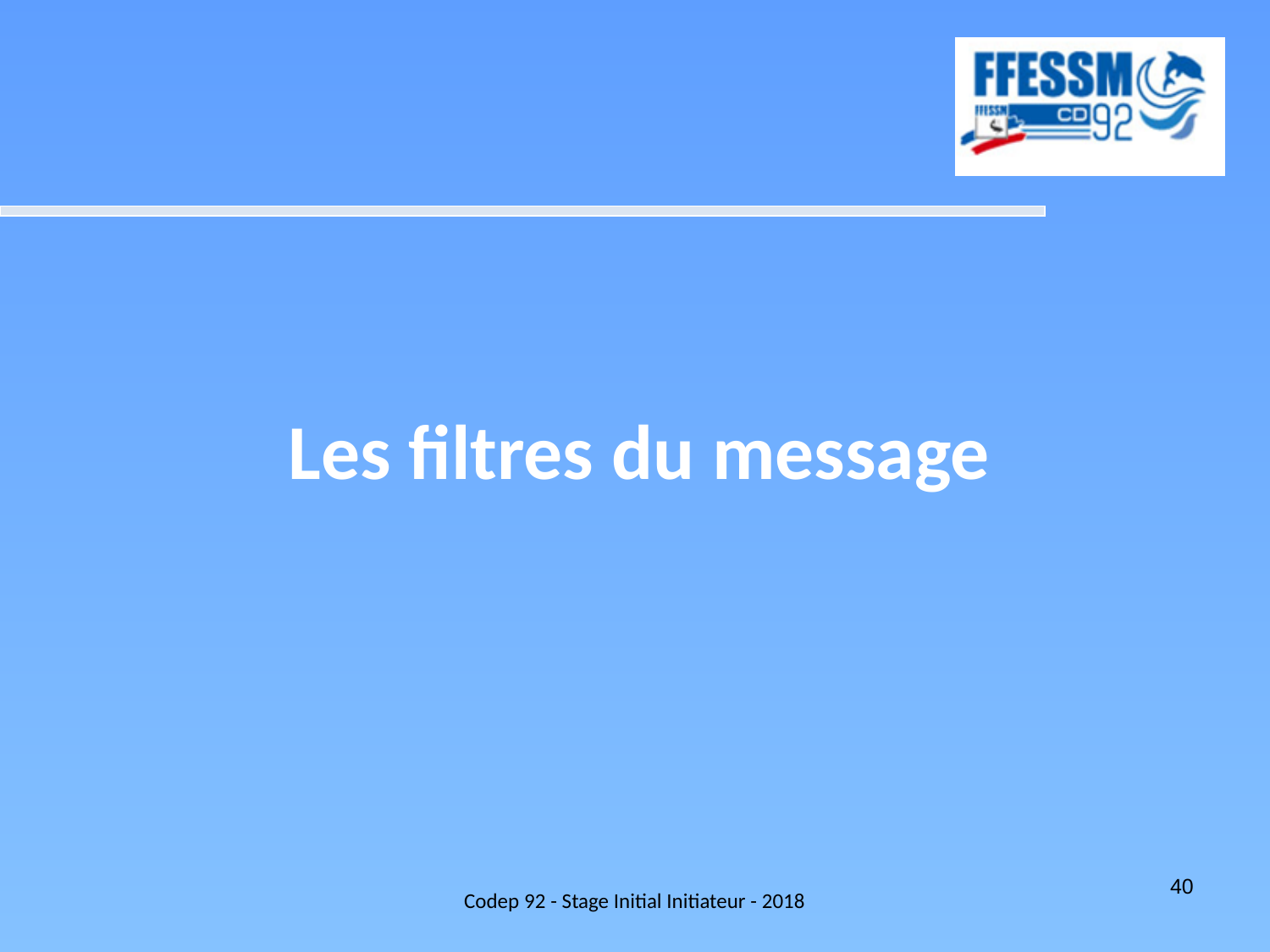

Les filtres du message
Codep 92 - Stage Initial Initiateur - 2018
40